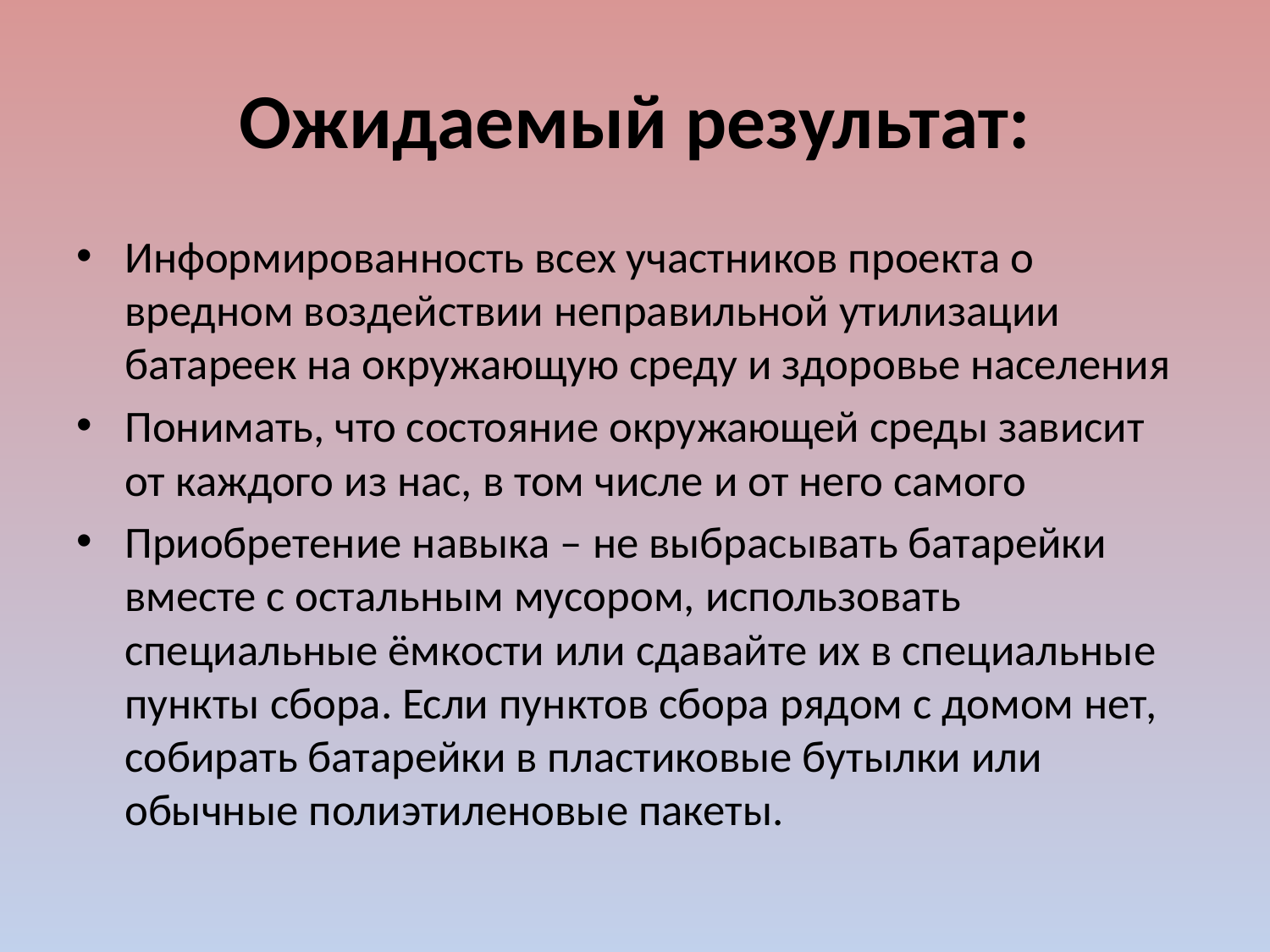

# Ожидаемый результат:
Информированность всех участников проекта о вредном воздействии неправильной утилизации батареек на окружающую среду и здоровье населения
Понимать, что состояние окружающей среды зависит от каждого из нас, в том числе и от него самого
Приобретение навыка – не выбрасывать батарейки вместе с остальным мусором, использовать специальные ёмкости или сдавайте их в специальные пункты сбора. Если пунктов сбора рядом с домом нет, собирать батарейки в пластиковые бутылки или обычные полиэтиленовые пакеты.